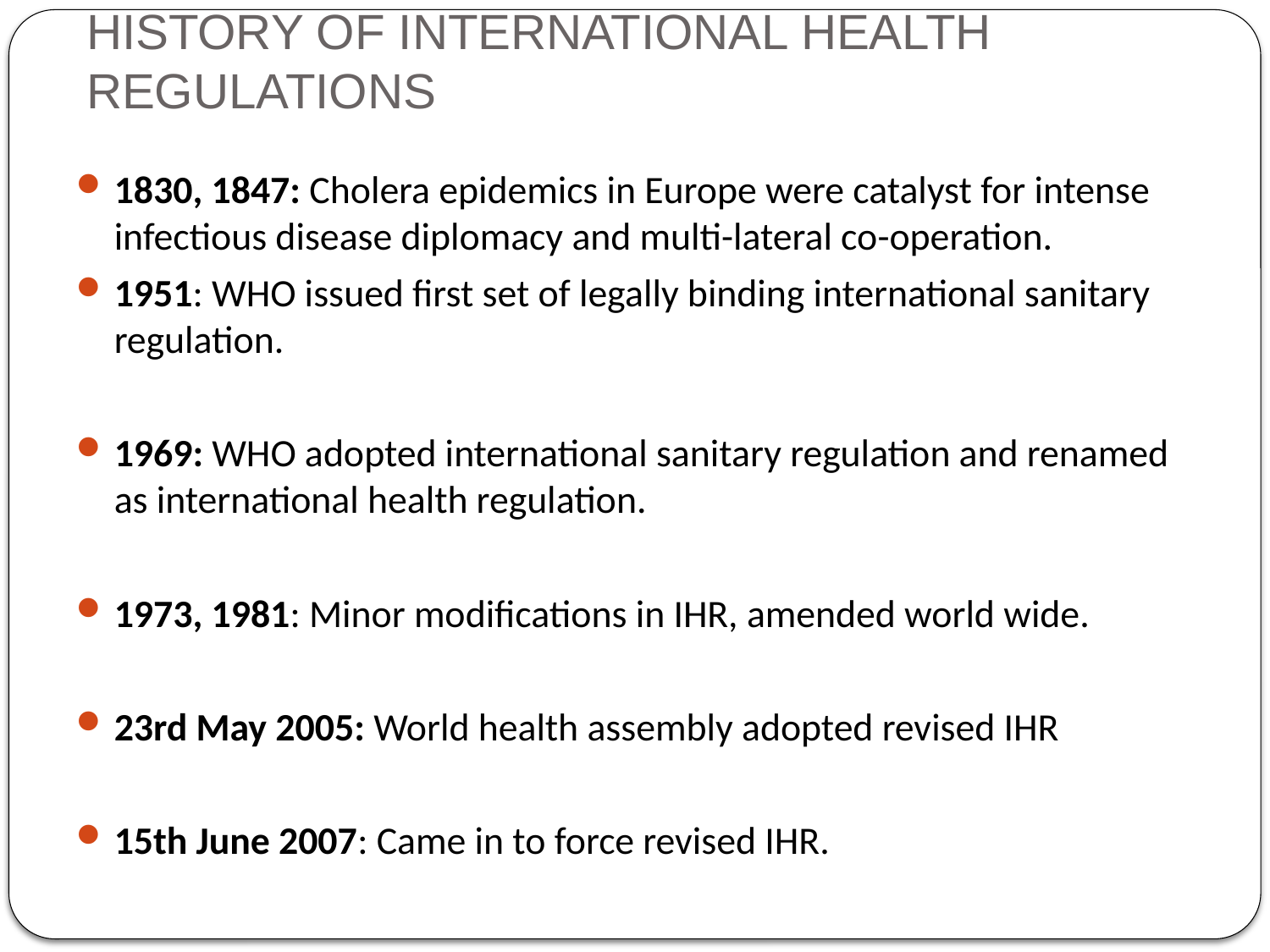

# HISTORY OF INTERNATIONAL HEALTH  REGULATIONS
1830, 1847: Cholera epidemics in Europe were catalyst for intense infectious disease diplomacy and multi-lateral co-operation.
1951: WHO issued first set of legally binding international sanitary regulation.

1969: WHO adopted international sanitary regulation and renamed as international health regulation.

1973, 1981: Minor modifications in IHR, amended world wide.

23rd May 2005: World health assembly adopted revised IHR

15th June 2007: Came in to force revised IHR.